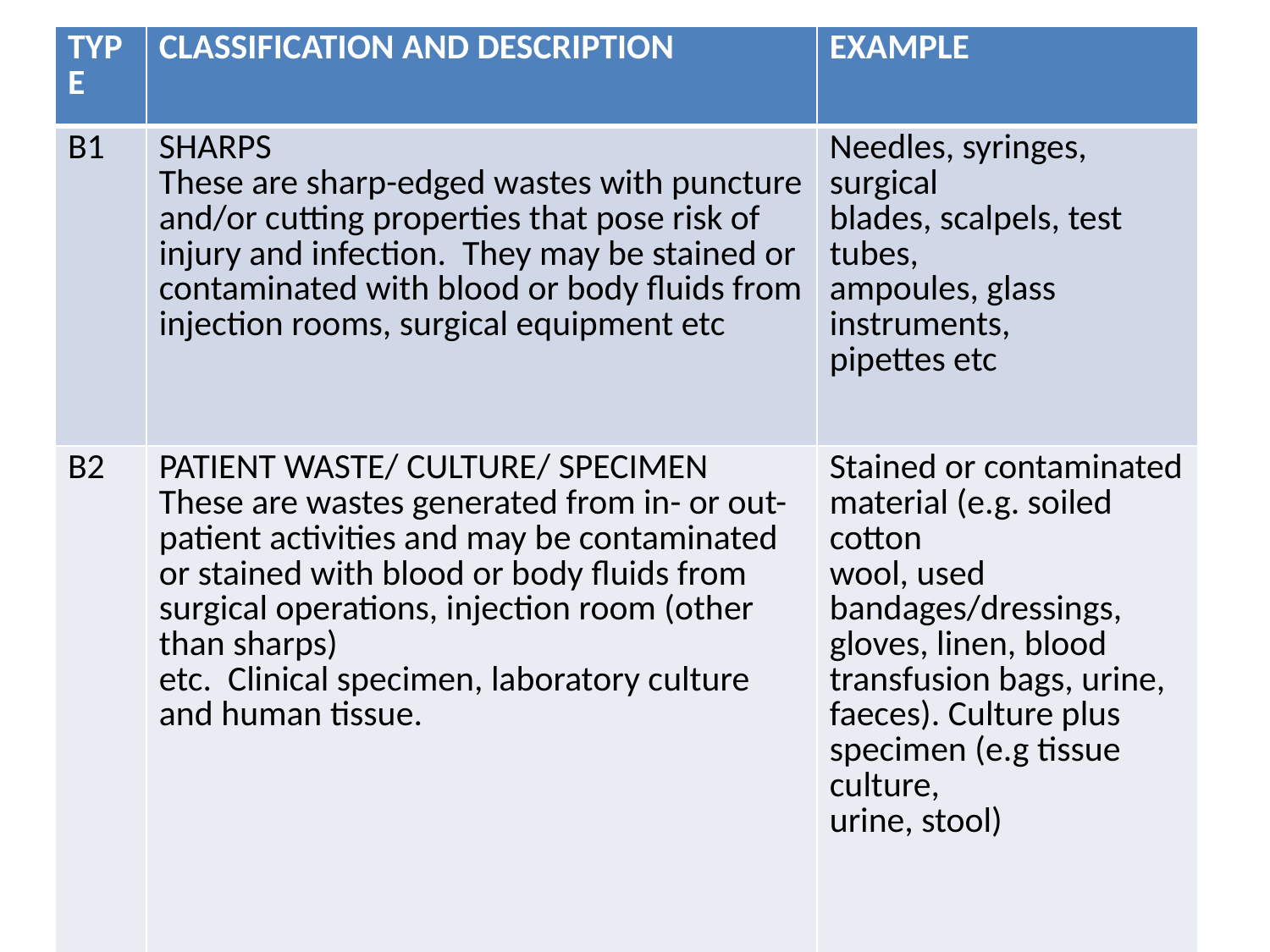

| TYPE | CLASSIFICATION AND DESCRIPTION | EXAMPLE |
| --- | --- | --- |
| B1 | SHARPS These are sharp-edged wastes with puncture and/or cutting properties that pose risk of injury and infection. They may be stained or contaminated with blood or body fluids from injection rooms, surgical equipment etc | Needles, syringes, surgical blades, scalpels, test tubes, ampoules, glass instruments, pipettes etc |
| B2 | PATIENT WASTE/ CULTURE/ SPECIMEN These are wastes generated from in- or out-patient activities and may be contaminated or stained with blood or body fluids from surgical operations, injection room (other than sharps) etc. Clinical specimen, laboratory culture and human tissue. | Stained or contaminated material (e.g. soiled cotton wool, used bandages/dressings, gloves, linen, blood transfusion bags, urine, faeces). Culture plus specimen (e.g tissue culture, urine, stool) |